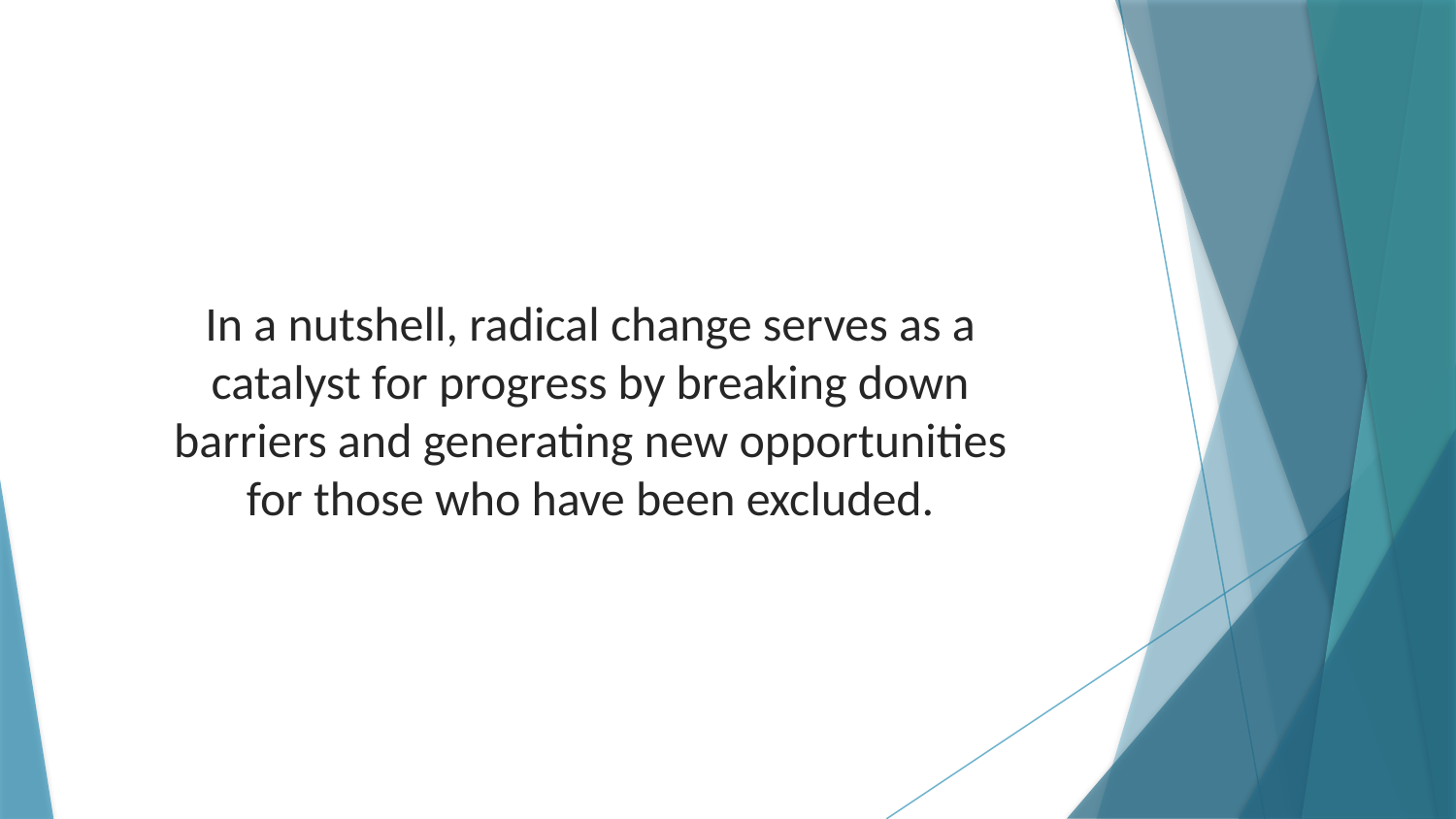

In a nutshell, radical change serves as a catalyst for progress by breaking down barriers and generating new opportunities for those who have been excluded.